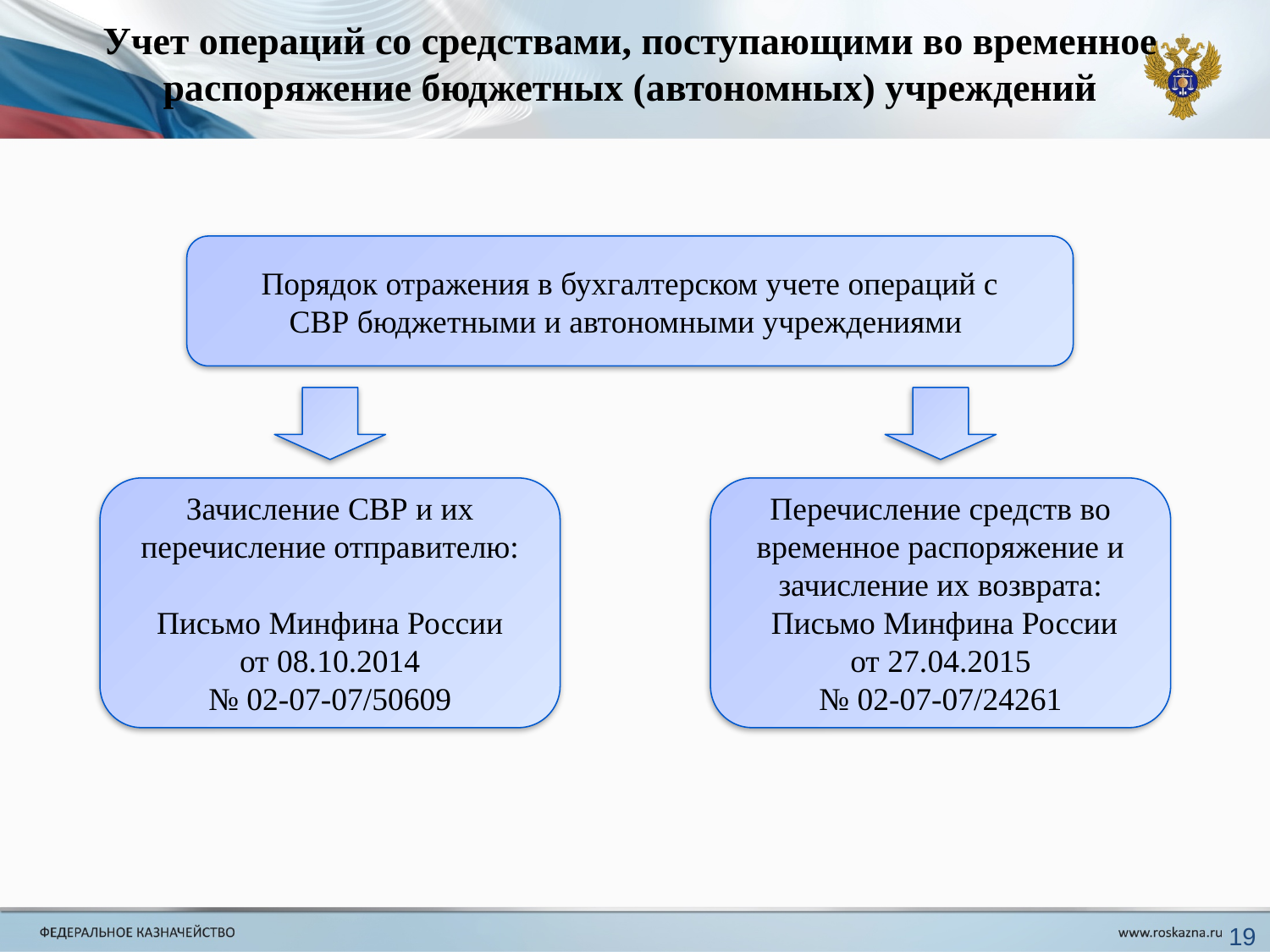

Учет операций со средствами, поступающими во временное распоряжение бюджетных (автономных) учреждений
Порядок отражения в бухгалтерском учете операций с
СВР бюджетными и автономными учреждениями

Зачисление СВР и их перечисление отправителю:

Письмо Минфина России
от 08.10.2014
№ 02-07-07/50609
Перечисление средств во временное распоряжение и зачисление их возврата:
 Письмо Минфина России
от 27.04.2015
№ 02-07-07/24261
19